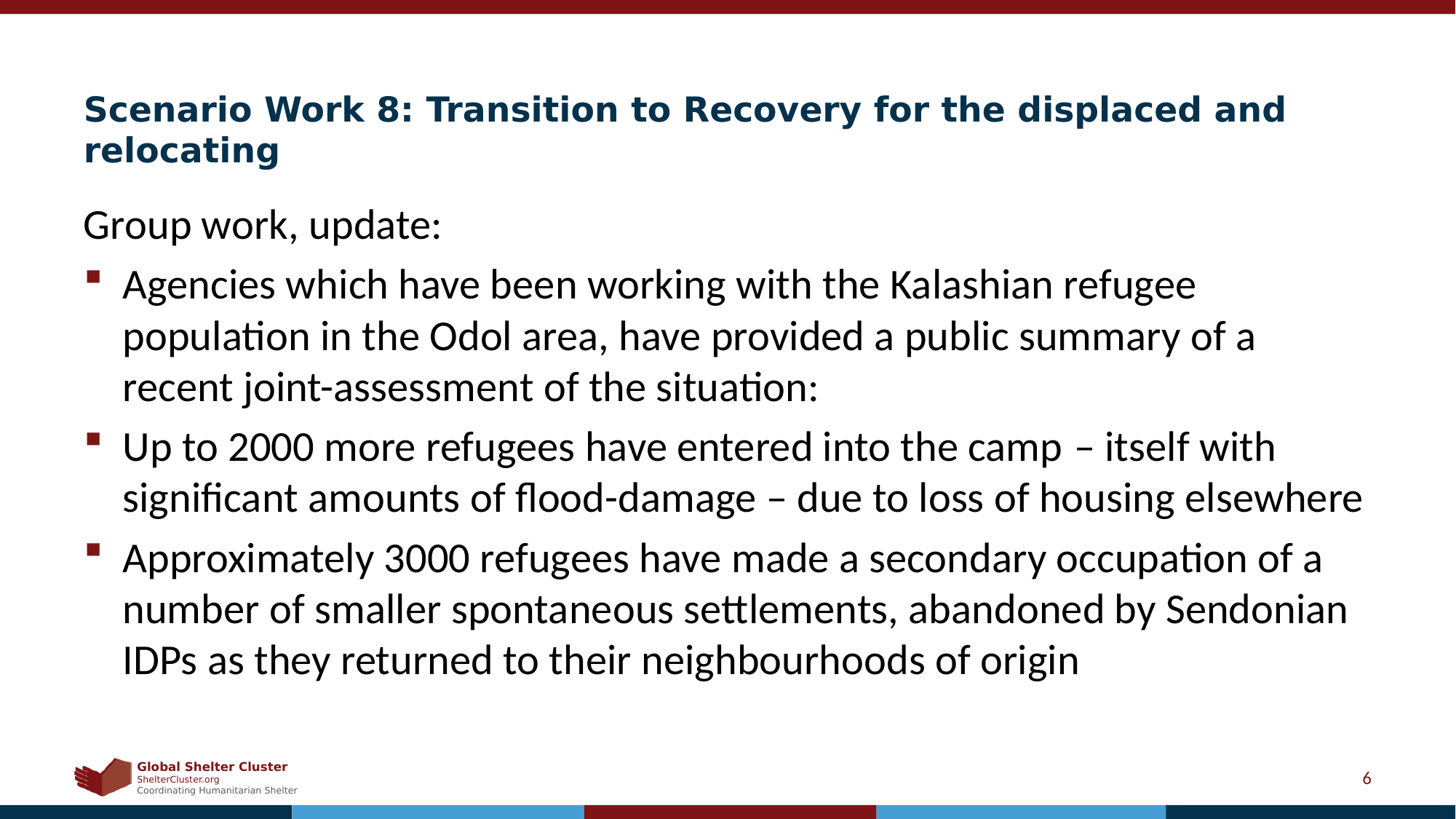

# Scenario Work 8: Transition to Recovery for the displaced and relocating
Group work, update:
Agencies which have been working with the Kalashian refugee population in the Odol area, have provided a public summary of a recent joint-assessment of the situation:
Up to 2000 more refugees have entered into the camp – itself with significant amounts of flood-damage – due to loss of housing elsewhere
Approximately 3000 refugees have made a secondary occupation of a number of smaller spontaneous settlements, abandoned by Sendonian IDPs as they returned to their neighbourhoods of origin

6